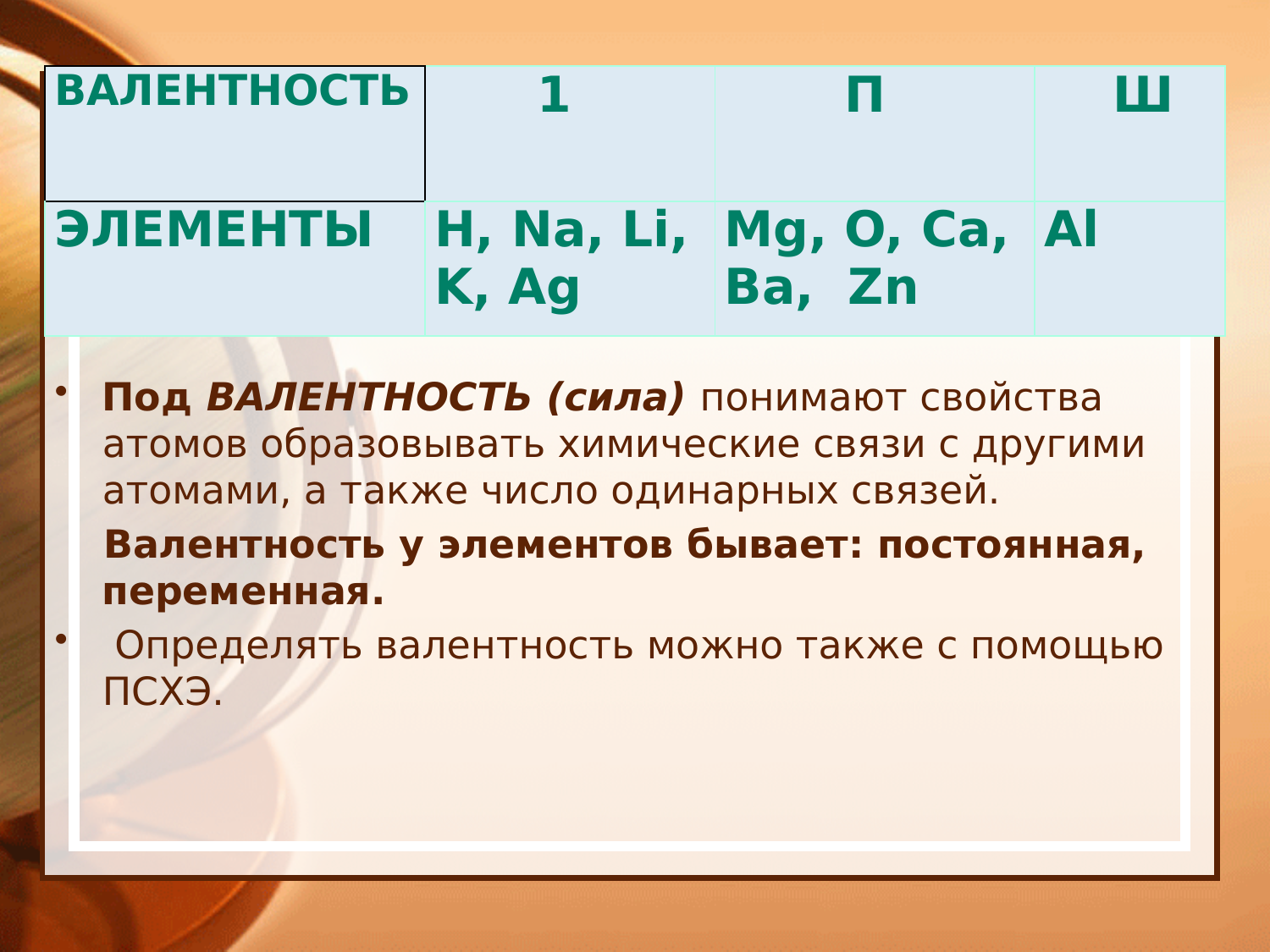

| ВАЛЕНТНОСТЬ | 1 | П | Ш |
| --- | --- | --- | --- |
| ЭЛЕМЕНТЫ | H, Na, Li, K, Ag | Mg, O, Ca, Ba, Zn | Al |
Под ВАЛЕНТНОСТЬ (сила) понимают свойства атомов образовывать химические связи с другими атомами, а также число одинарных связей.
    Валентность у элементов бывает: постоянная, переменная.
 Определять валентность можно также с помощью ПСХЭ.